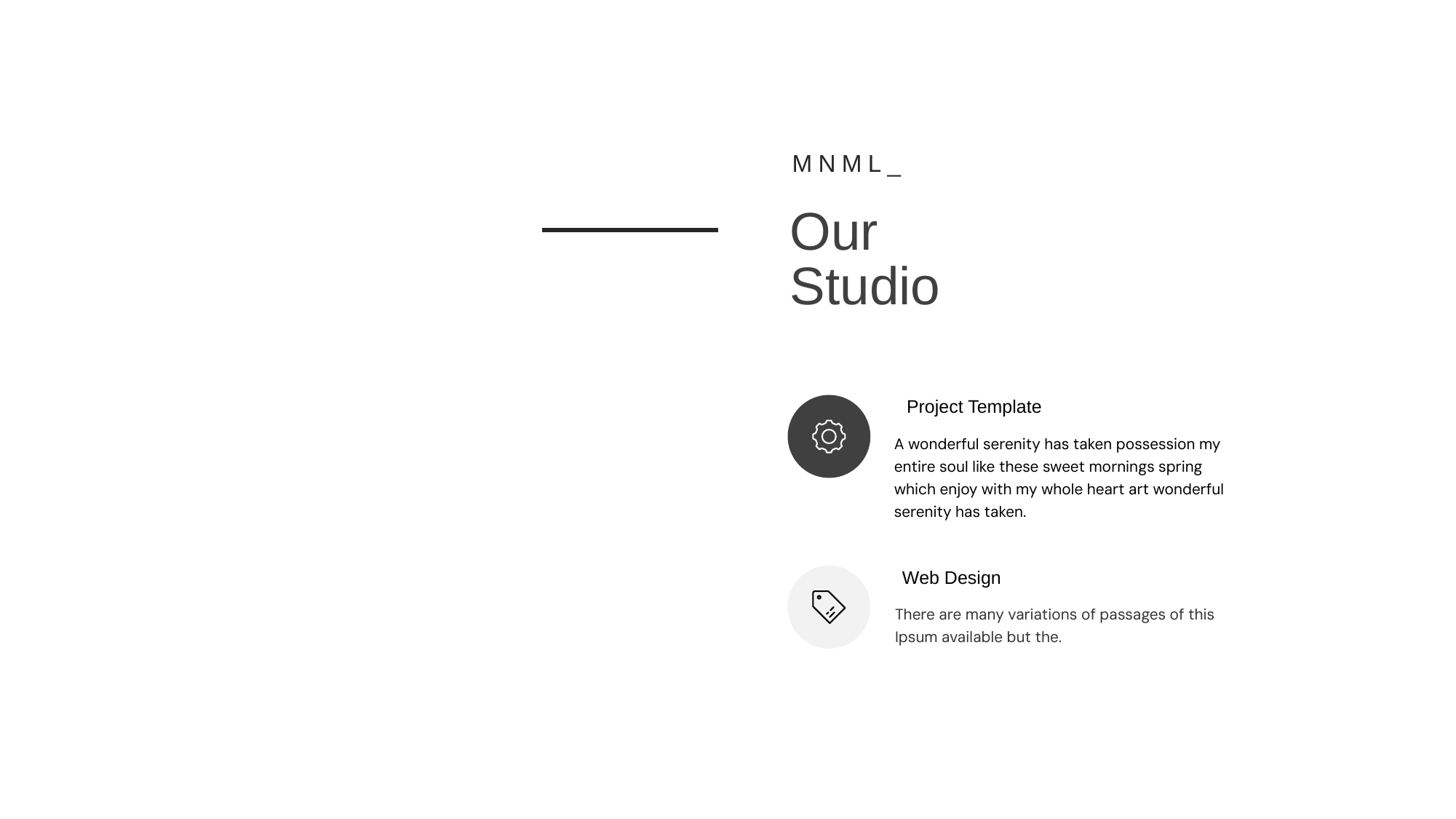

Mnml_
Our
Studio
Project Template

A wonderful serenity has taken possession my entire soul like these sweet mornings spring
which enjoy with my whole heart art wonderful serenity has taken.
Web Design

There are many variations of passages of this Ipsum available but the.